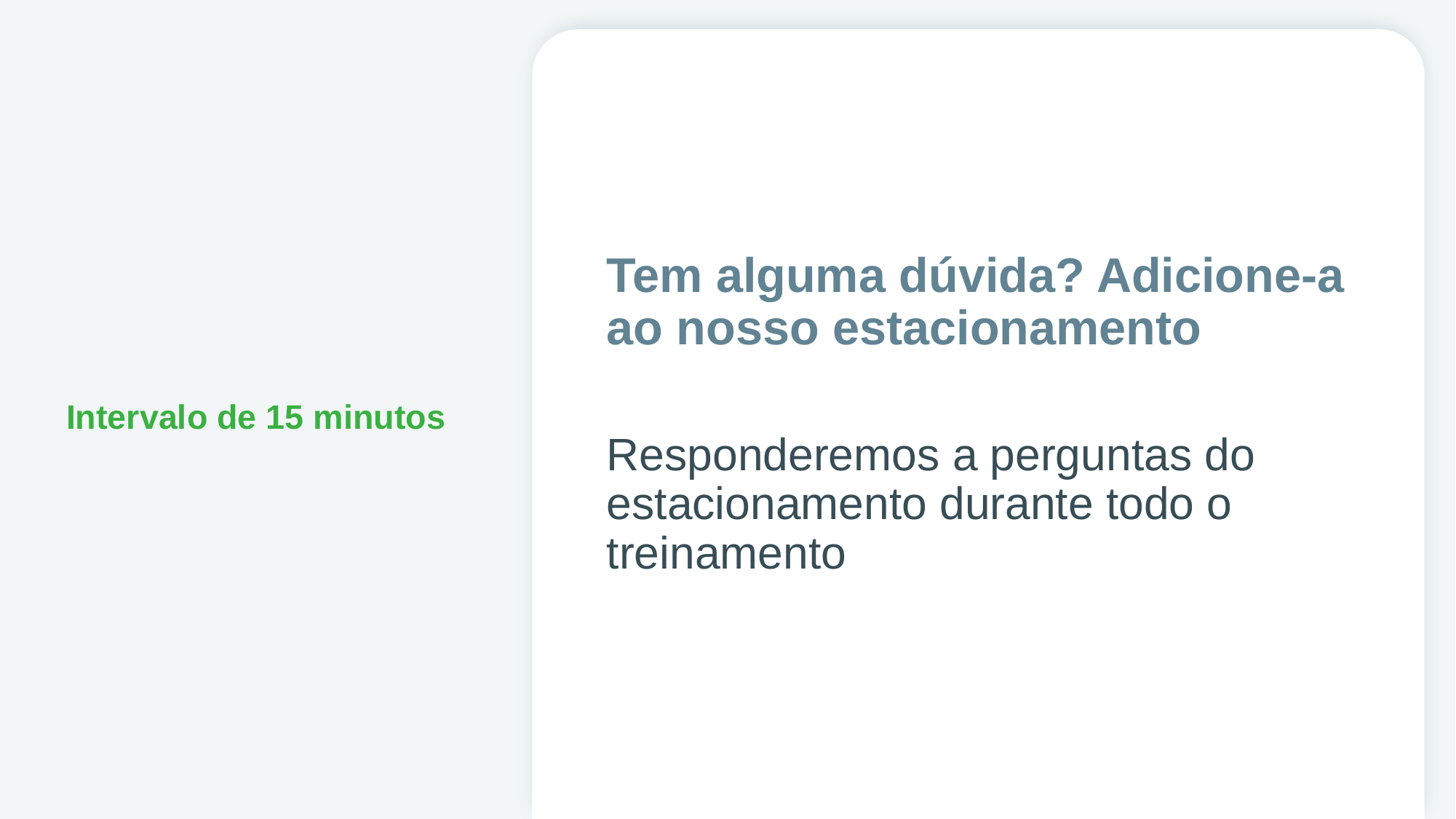

Tem alguma dúvida? Adicione-a ao nosso estacionamento

Responderemos a perguntas do estacionamento durante todo o treinamento

# Intervalo de 15 minutos